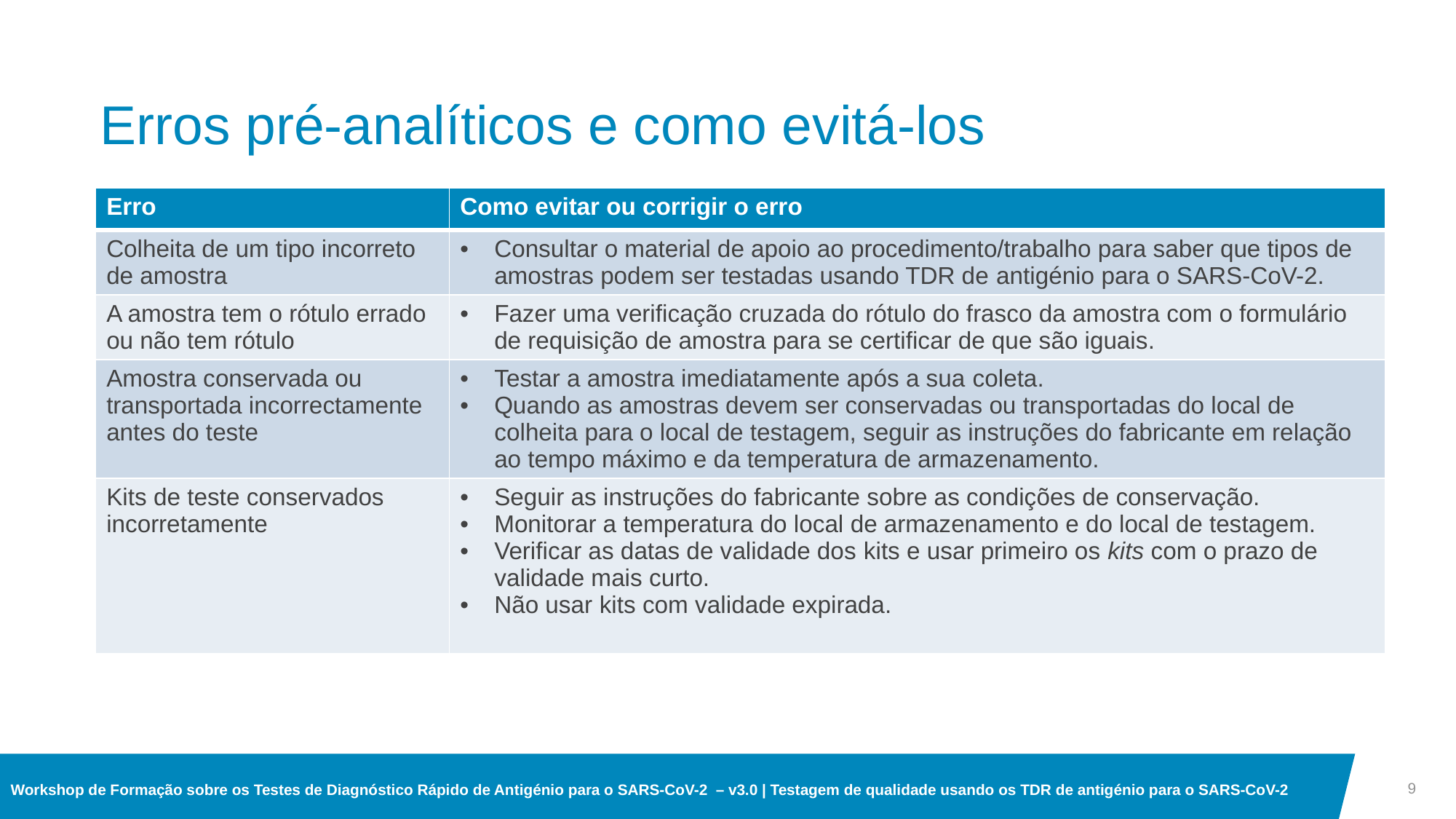

# Erros pré-analíticos e como evitá-los
| Erro | Como evitar ou corrigir o erro |
| --- | --- |
| Colheita de um tipo incorreto de amostra | Consultar o material de apoio ao procedimento/trabalho para saber que tipos de amostras podem ser testadas usando TDR de antigénio para o SARS-CoV-2. |
| A amostra tem o rótulo errado ou não tem rótulo | Fazer uma verificação cruzada do rótulo do frasco da amostra com o formulário de requisição de amostra para se certificar de que são iguais. |
| Amostra conservada ou transportada incorrectamente antes do teste | Testar a amostra imediatamente após a sua coleta. Quando as amostras devem ser conservadas ou transportadas do local de colheita para o local de testagem, seguir as instruções do fabricante em relação ao tempo máximo e da temperatura de armazenamento. |
| Kits de teste conservados incorretamente | Seguir as instruções do fabricante sobre as condições de conservação. Monitorar a temperatura do local de armazenamento e do local de testagem. Verificar as datas de validade dos kits e usar primeiro os kits com o prazo de validade mais curto. Não usar kits com validade expirada. |
9
Workshop de Formação sobre os Testes de Diagnóstico Rápido de Antigénio para o SARS-CoV-2  – v3.0 | Testagem de qualidade usando os TDR de antigénio para o SARS-CoV-2